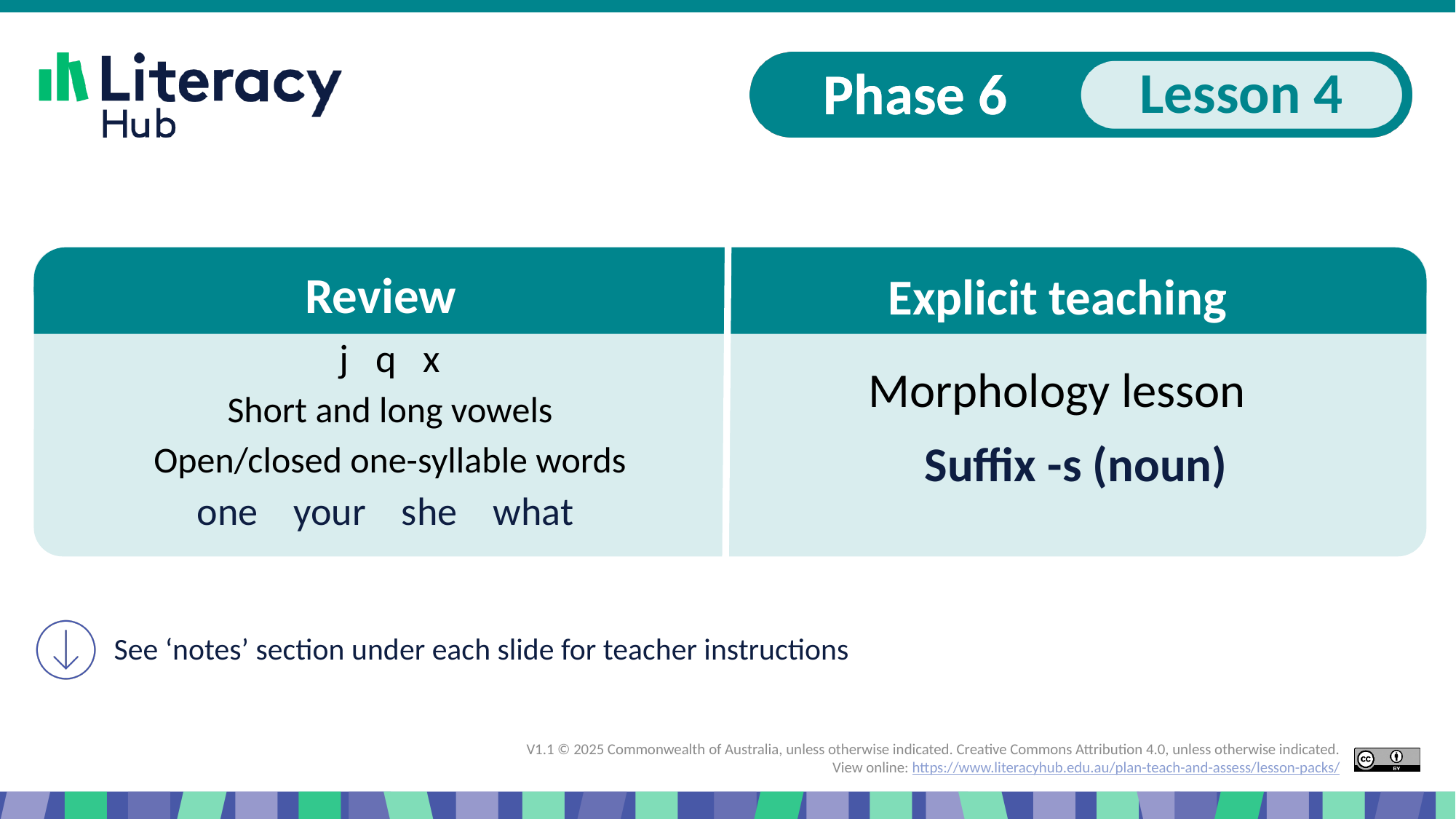

# Slide 1 Start of presentation, Suffix -s (noun)
j   q   x
Short and long vowels
Open/closed one-syllable words
one    your    she    what
Suffix -s (noun)